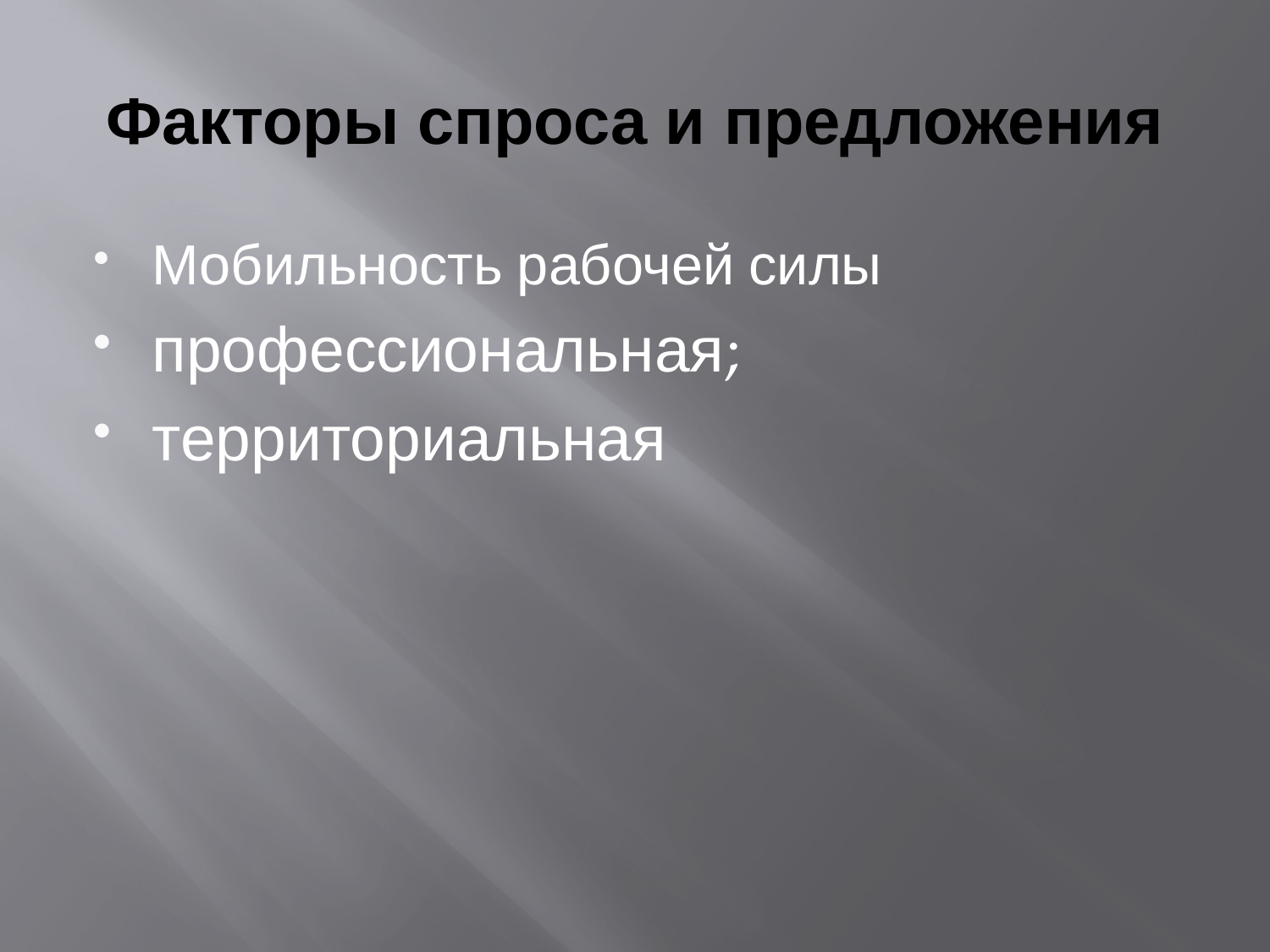

# Факторы спроса и предложения
Мобильность рабочей силы
профессиональная;
территориальная